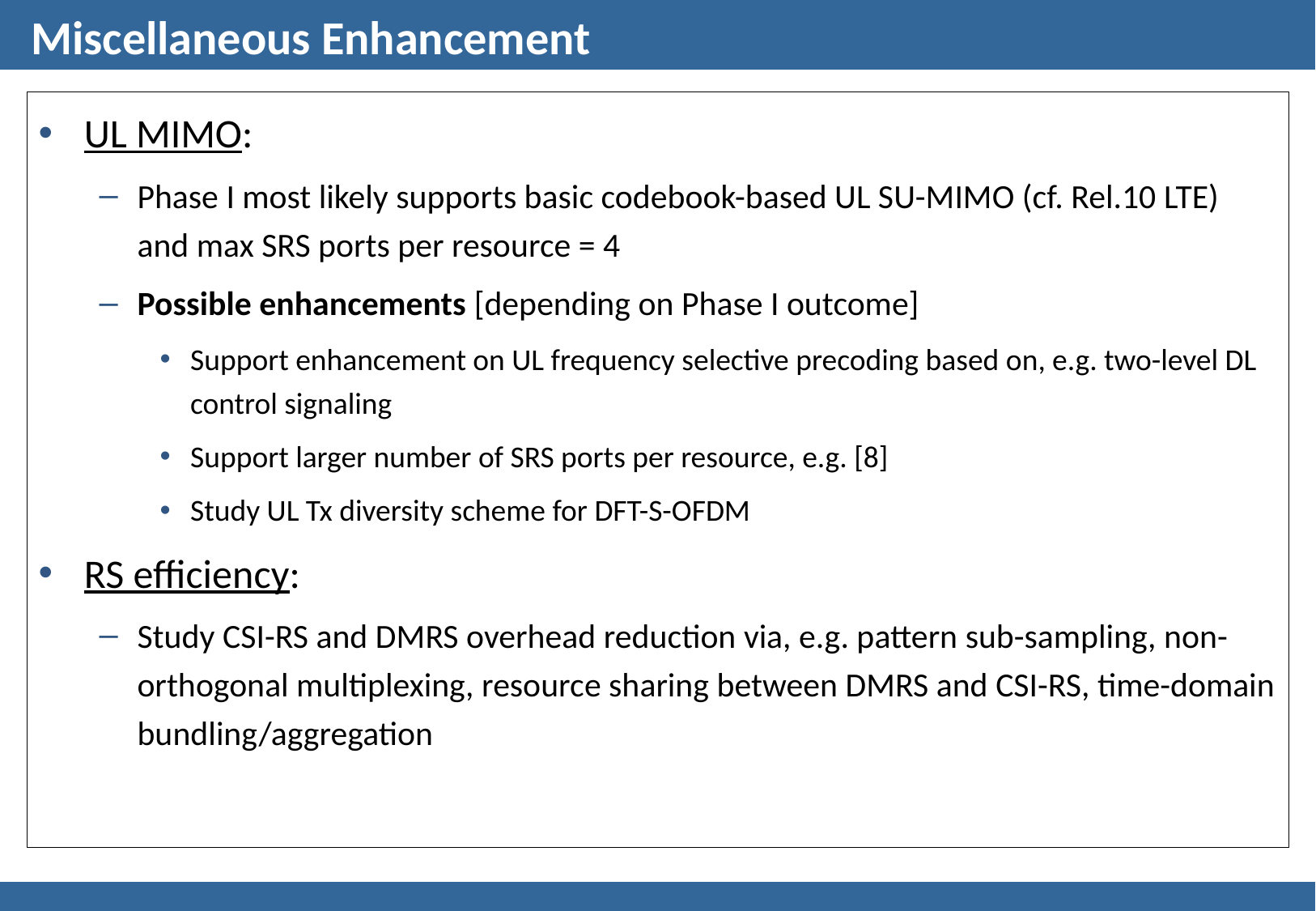

# Miscellaneous Enhancement
UL MIMO:
Phase I most likely supports basic codebook-based UL SU-MIMO (cf. Rel.10 LTE) and max SRS ports per resource = 4
Possible enhancements [depending on Phase I outcome]
Support enhancement on UL frequency selective precoding based on, e.g. two-level DL control signaling
Support larger number of SRS ports per resource, e.g. [8]
Study UL Tx diversity scheme for DFT-S-OFDM
RS efficiency:
Study CSI-RS and DMRS overhead reduction via, e.g. pattern sub-sampling, non-orthogonal multiplexing, resource sharing between DMRS and CSI-RS, time-domain bundling/aggregation